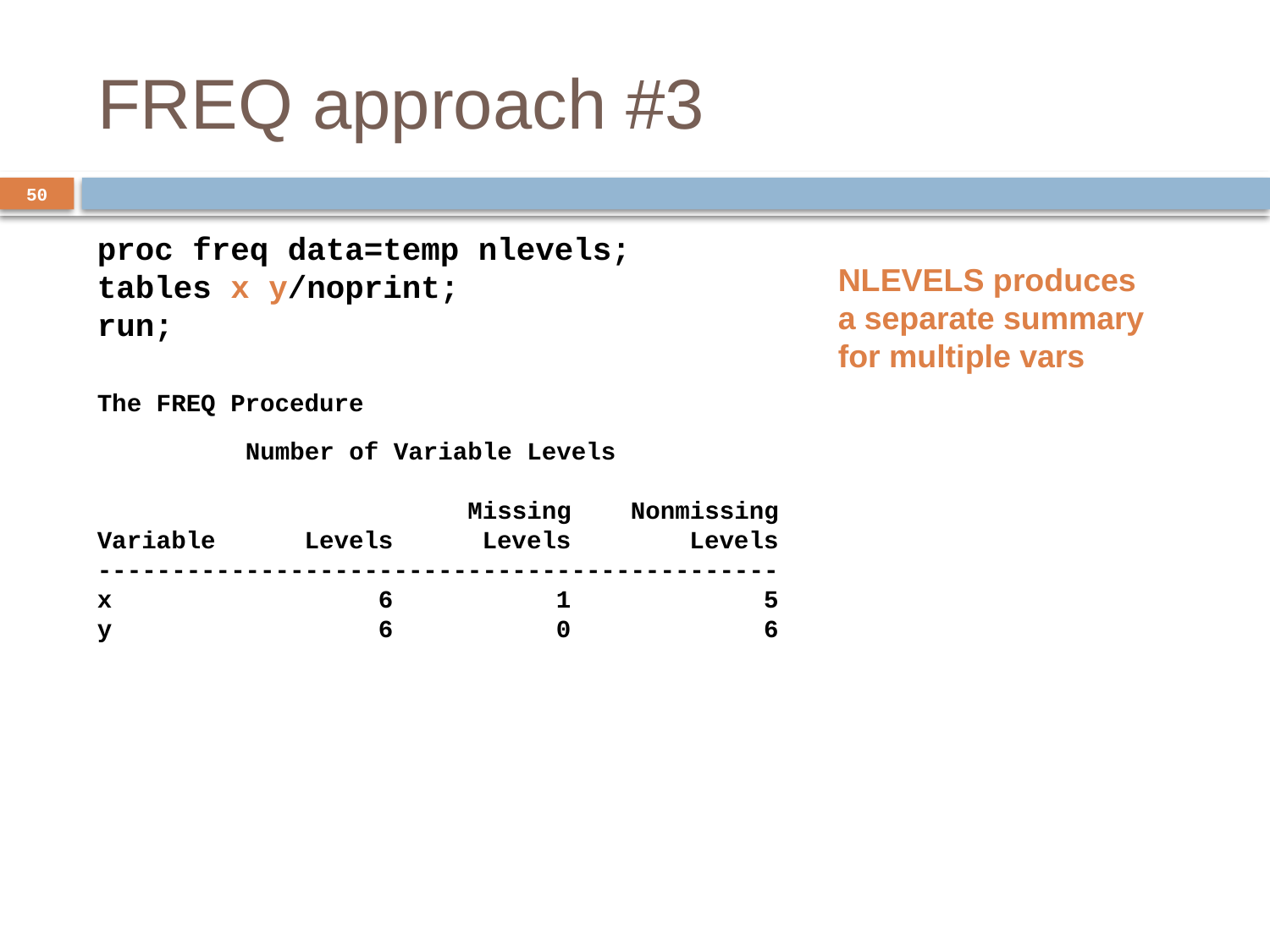

FREQ approach #3
50
proc freq data=temp nlevels;
tables x y/noprint;
run;
NLEVELS produces a separate summary
for multiple vars
The FREQ Procedure

          Number of Variable Levels

                         Missing    Nonmissing
Variable      Levels      Levels        Levels
----------------------------------------------
x                  6           1             5
y                  6           0             6